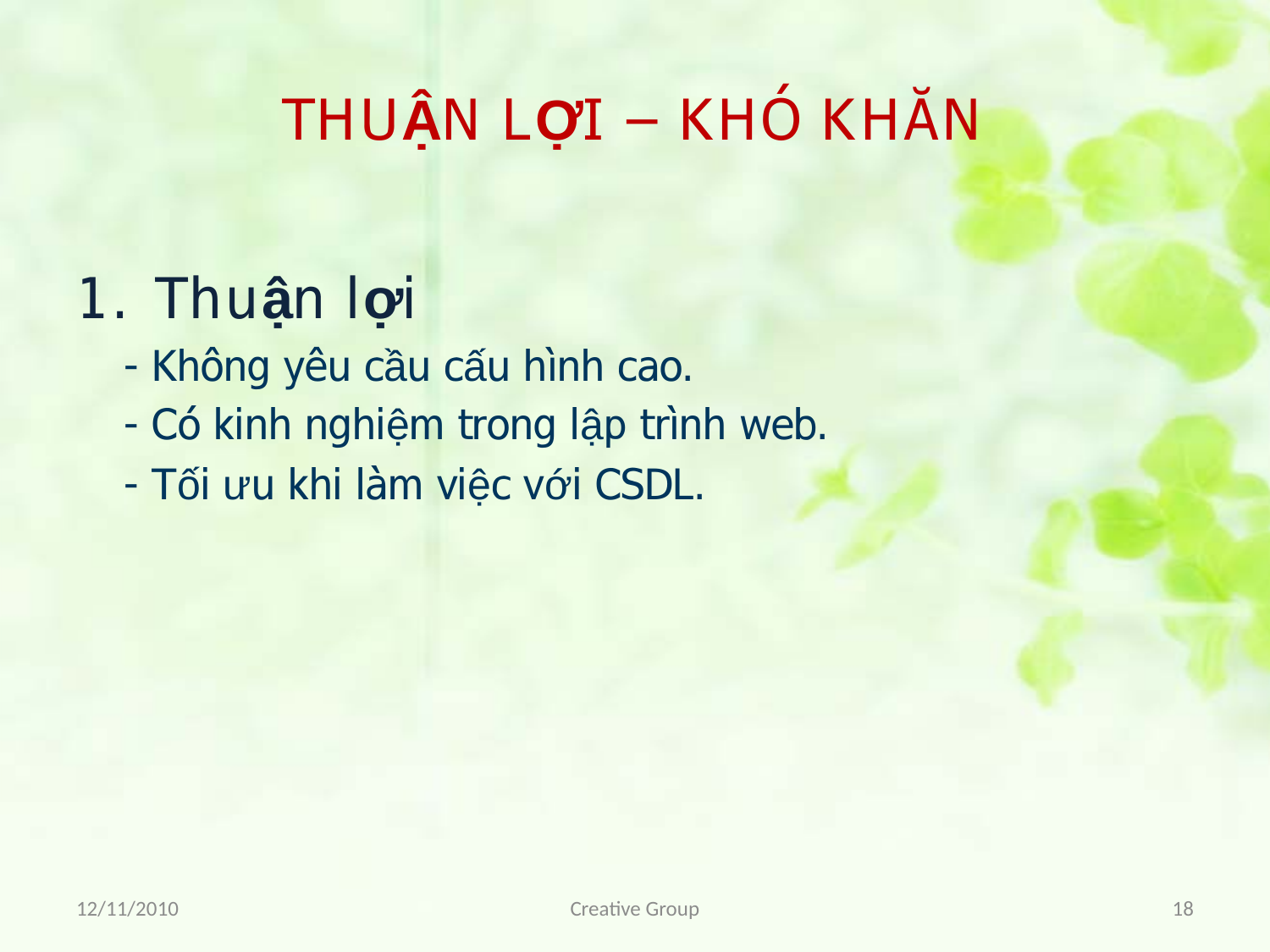

# THUẬN LỢI – KHÓ KHĂN
Thuận lợi
	- Không yêu cầu cấu hình cao.
	- Có kinh nghiệm trong lập trình web.
	- Tối ưu khi làm việc với CSDL.

12/11/2010
Creative Group
18